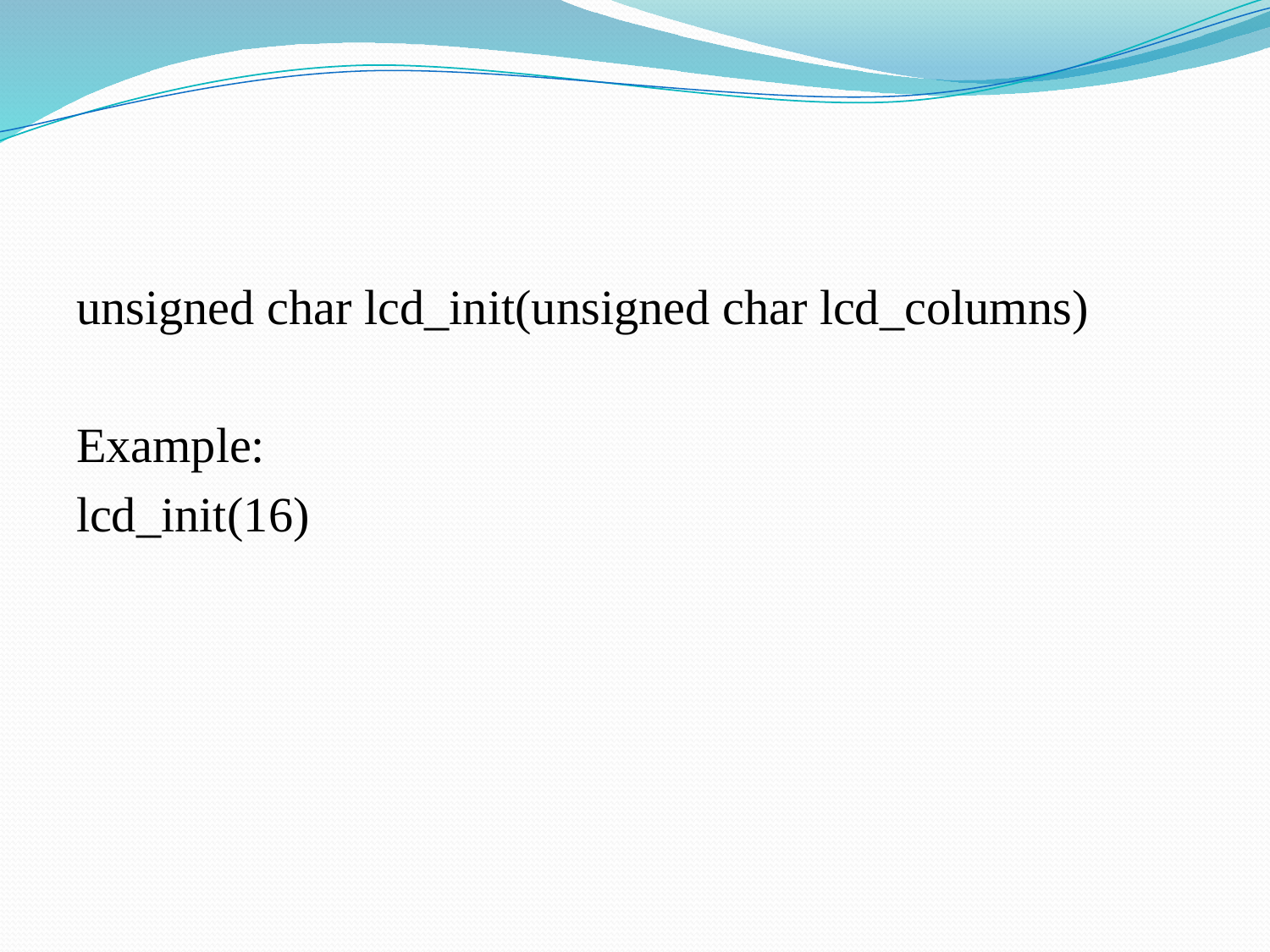

#
unsigned char lcd_init(unsigned char lcd_columns)

Example:
lcd_init(16)